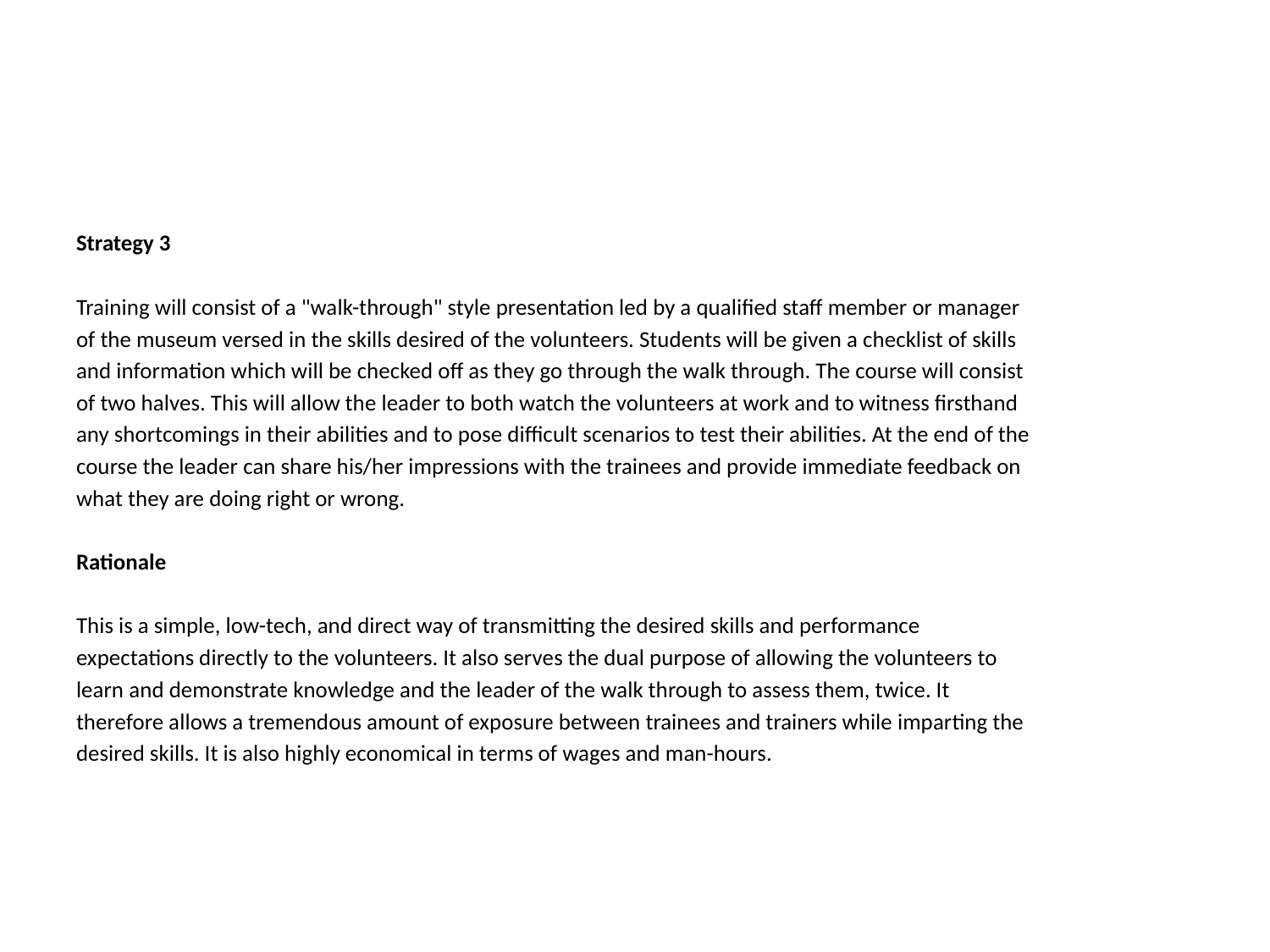

#
Strategy 3

Training will consist of a "walk-through" style presentation led by a qualified staff member or manager
of the museum versed in the skills desired of the volunteers. Students will be given a checklist of skills
and information which will be checked off as they go through the walk through. The course will consist
of two halves. This will allow the leader to both watch the volunteers at work and to witness firsthand
any shortcomings in their abilities and to pose difficult scenarios to test their abilities. At the end of the
course the leader can share his/her impressions with the trainees and provide immediate feedback on
what they are doing right or wrong.

Rationale

This is a simple, low-tech, and direct way of transmitting the desired skills and performance
expectations directly to the volunteers. It also serves the dual purpose of allowing the volunteers to
learn and demonstrate knowledge and the leader of the walk through to assess them, twice. It
therefore allows a tremendous amount of exposure between trainees and trainers while imparting the
desired skills. It is also highly economical in terms of wages and man-hours.